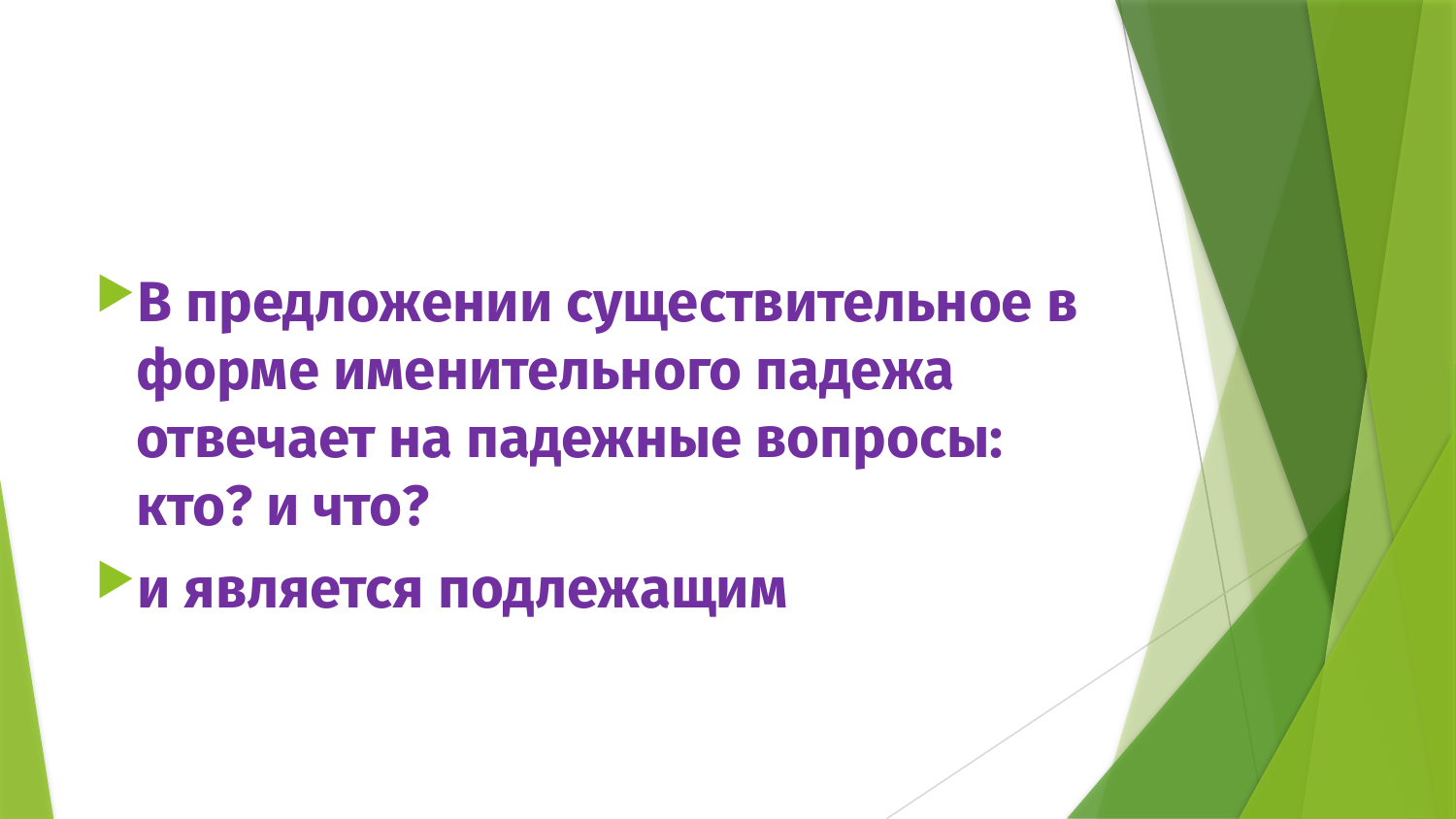

#
В предложении существительное в форме именительного падежа отвечает на падежные вопросы: кто? и что?
и является подлежащим